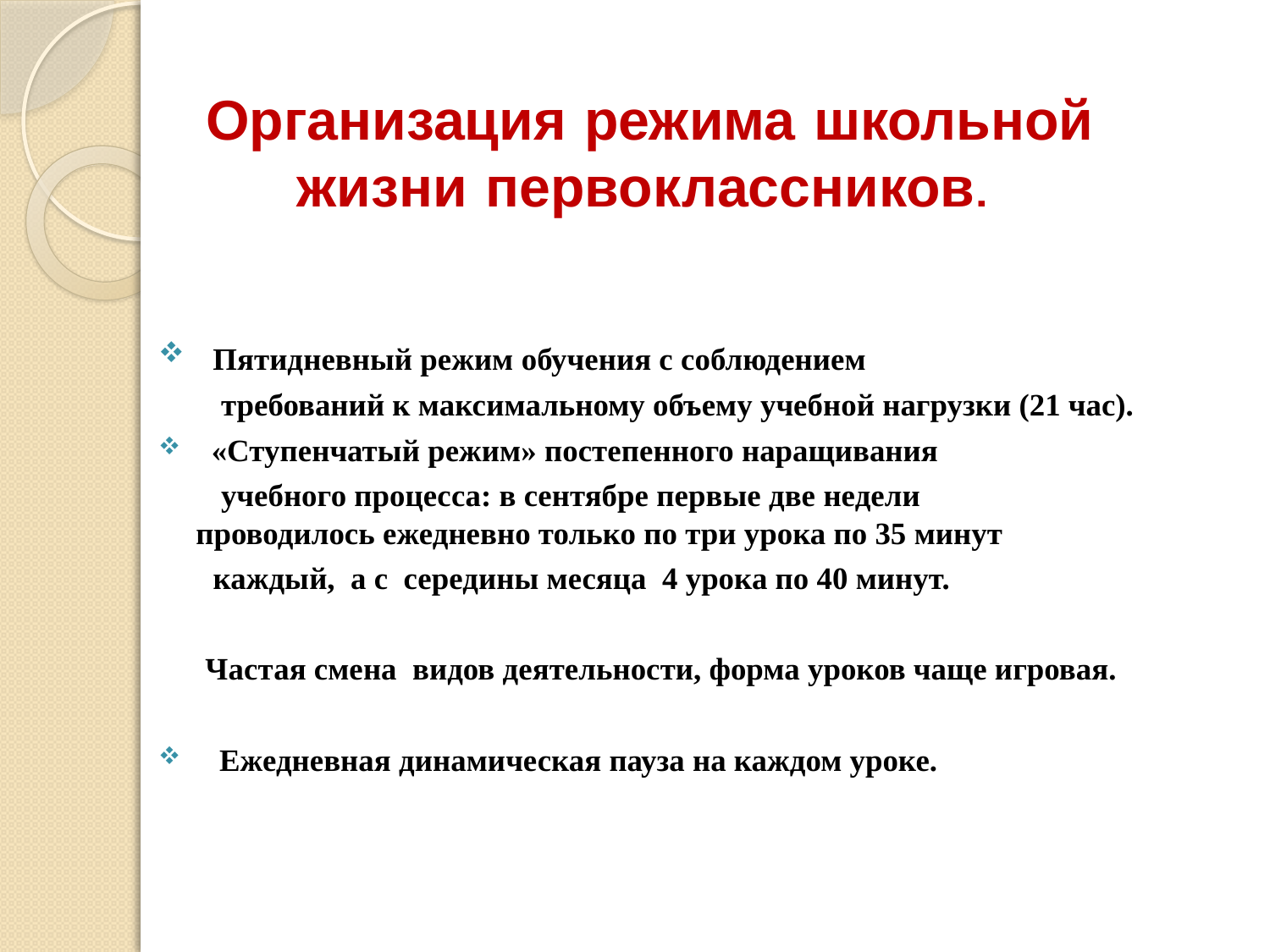

# Организация режима школьной               жизни первоклассников.
  Пятидневный режим обучения с соблюдением
        требований к максимальному объему учебной нагрузки (21 час).
  «Ступенчатый режим» постепенного наращивания
        учебного процесса: в сентябре первые две недели               проводилось ежедневно только по три урока по 35 минут
       каждый,  а с  середины месяца  4 урока по 40 минут.

      Частая смена  видов деятельности, форма уроков чаще игровая.

   Ежедневная динамическая пауза на каждом уроке.